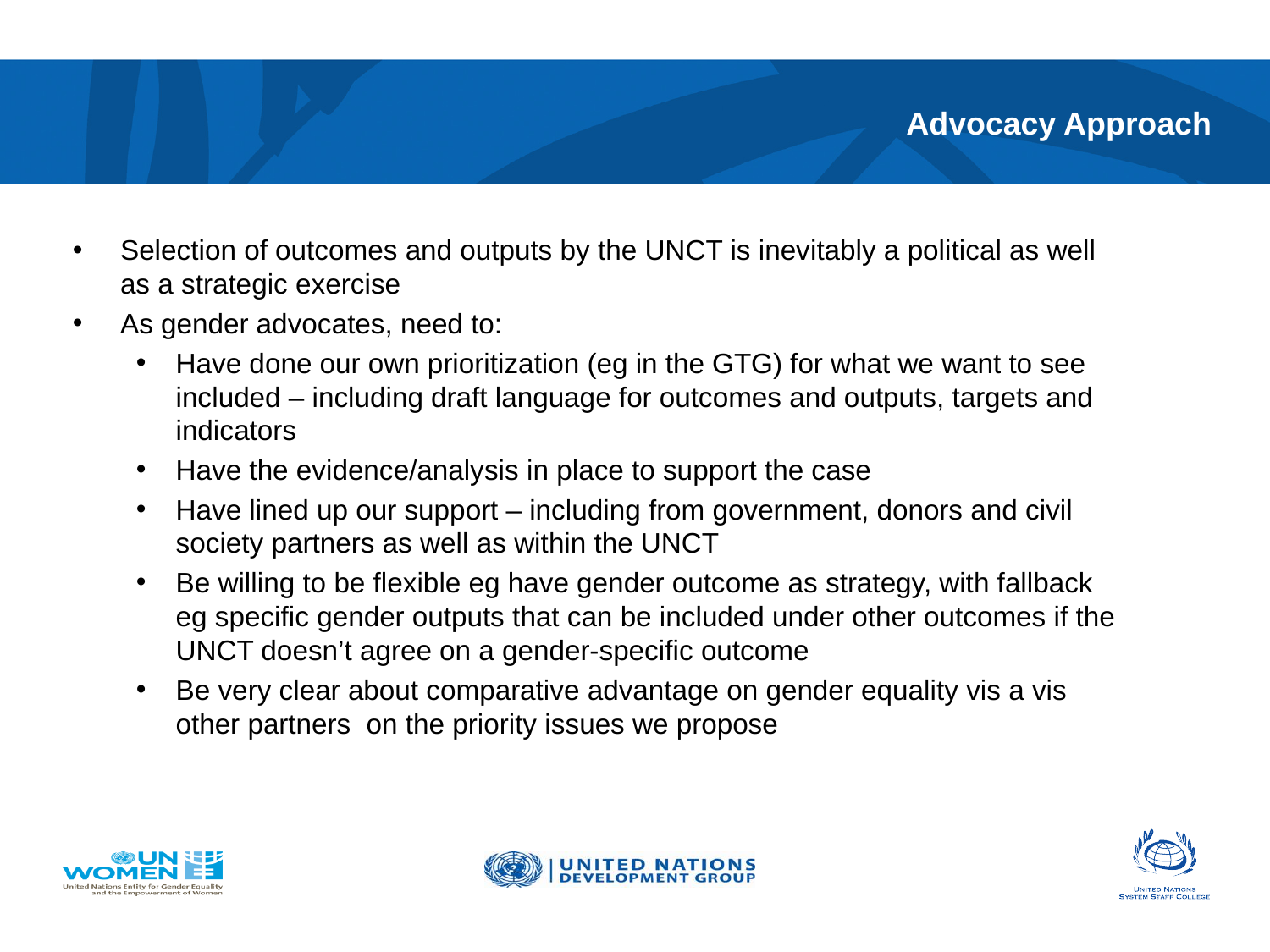

# Advocacy Approach
Selection of outcomes and outputs by the UNCT is inevitably a political as well as a strategic exercise
As gender advocates, need to:
Have done our own prioritization (eg in the GTG) for what we want to see included – including draft language for outcomes and outputs, targets and indicators
Have the evidence/analysis in place to support the case
Have lined up our support – including from government, donors and civil society partners as well as within the UNCT
Be willing to be flexible eg have gender outcome as strategy, with fallback eg specific gender outputs that can be included under other outcomes if the UNCT doesn’t agree on a gender-specific outcome
Be very clear about comparative advantage on gender equality vis a vis other partners  on the priority issues we propose